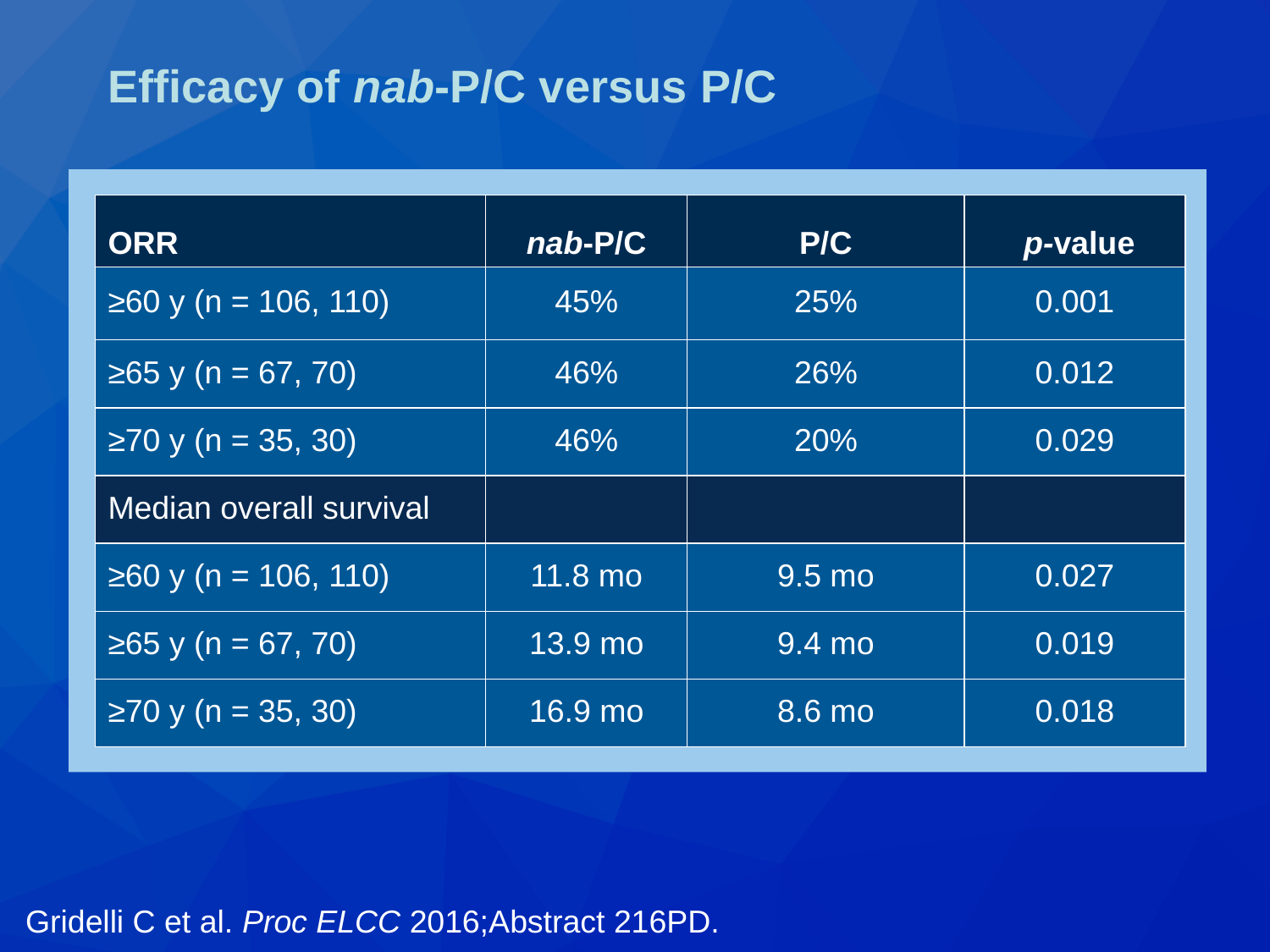

# Efficacy of nab-P/C versus P/C

| ORR | nab-P/C | P/C | p-value |
| --- | --- | --- | --- |
| ≥60 y (n = 106, 110) | 45% | 25% | 0.001 |
| ≥65 y (n = 67, 70) | 46% | 26% | 0.012 |
| ≥70 y (n = 35, 30) | 46% | 20% | 0.029 |
| Median overall survival |  |  |  |
| ≥60 y (n = 106, 110) | 11.8 mo | 9.5 mo | 0.027 |
| ≥65 y (n = 67, 70) | 13.9 mo | 9.4 mo | 0.019 |
| ≥70 y (n = 35, 30) | 16.9 mo | 8.6 mo | 0.018 |
Gridelli C et al. Proc ELCC 2016;Abstract 216PD.